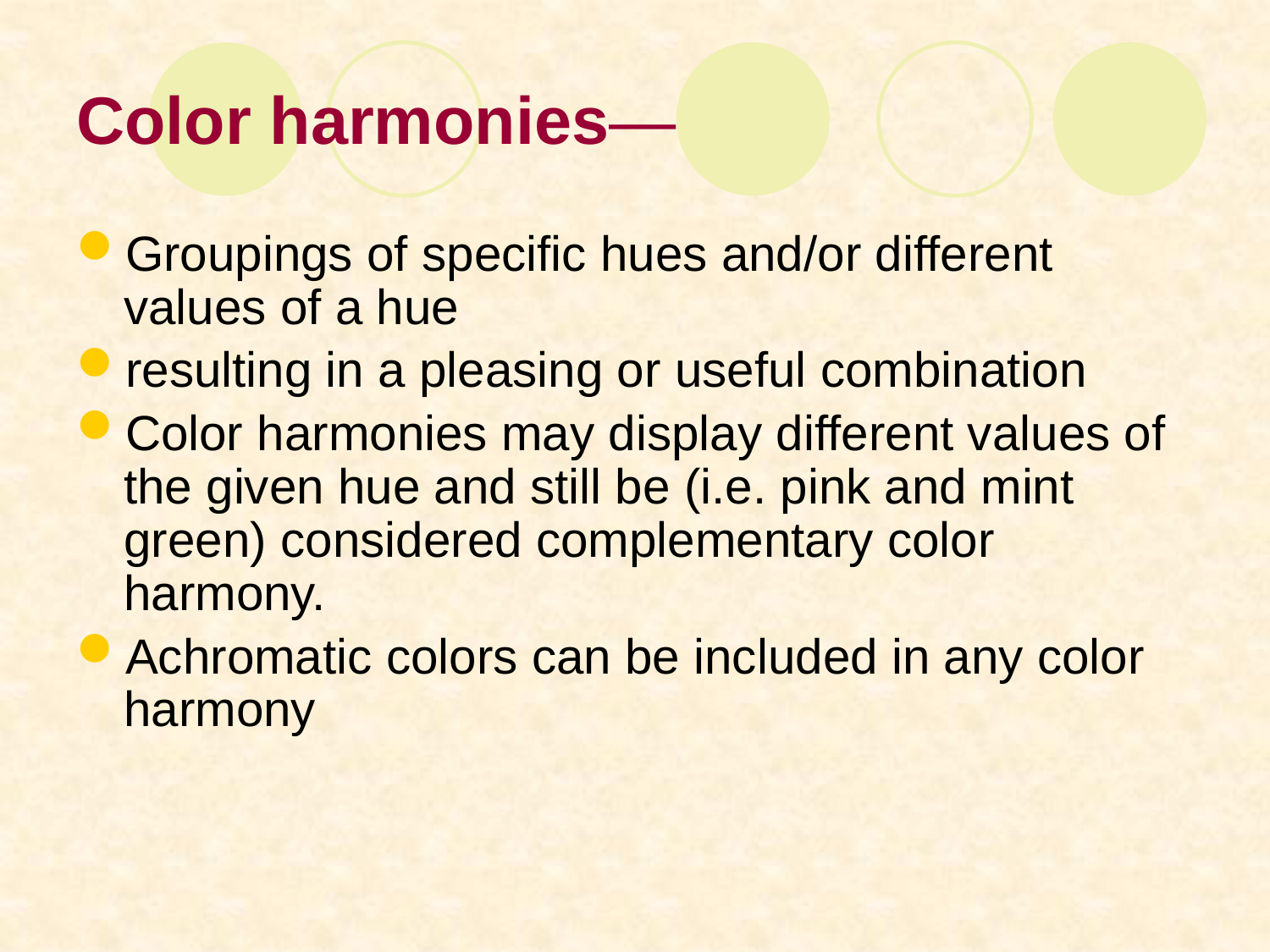

# Color harmonies—
Groupings of specific hues and/or different values of a hue
resulting in a pleasing or useful combination
Color harmonies may display different values of the given hue and still be (i.e. pink and mint green) considered complementary color harmony.
Achromatic colors can be included in any color harmony